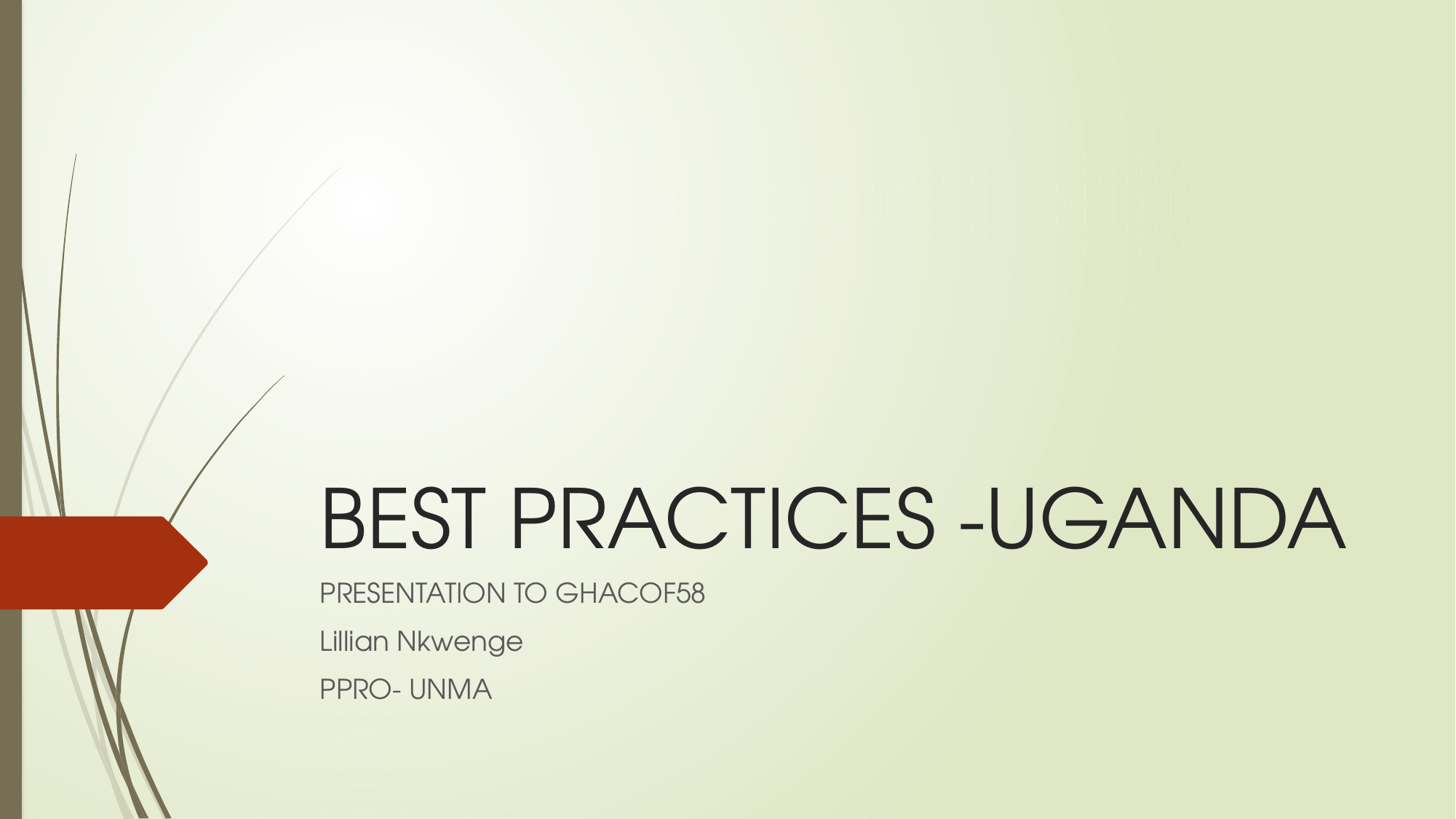

# BEST PRACTICES -UGANDA
PRESENTATION TO GHACOF58
Lillian Nkwenge
PPRO- UNMA